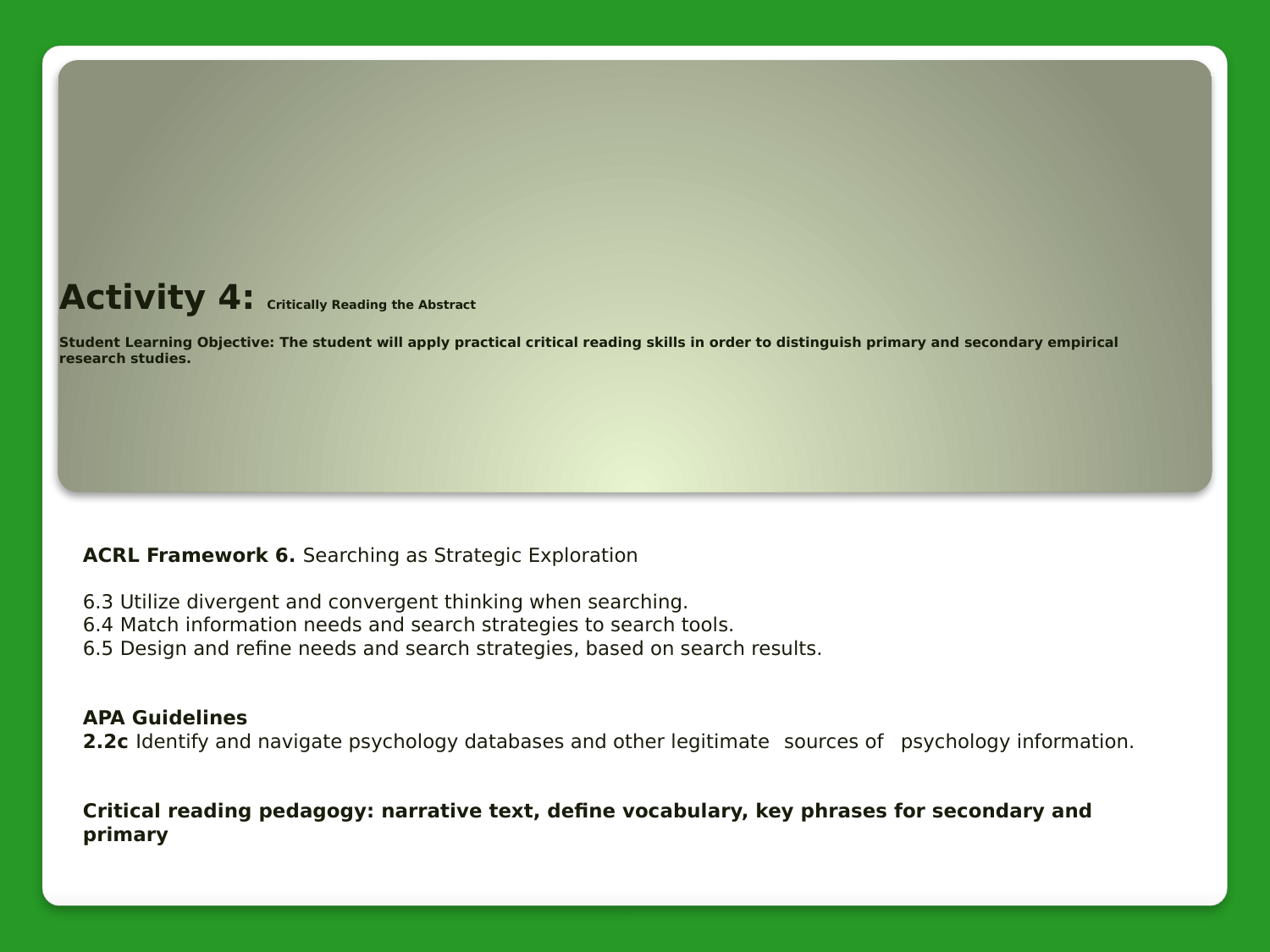

# Activity 4: Critically Reading the Abstract Student Learning Objective: The student will apply practical critical reading skills in order to distinguish primary and secondary empirical research studies.

ACRL Framework 6. Searching as Strategic Exploration

	6.3 Utilize divergent and convergent thinking when searching.
	6.4 Match information needs and search strategies to search tools.
	6.5 Design and refine needs and search strategies, based on search results.

APA Guidelines
	2.2c Identify and navigate psychology databases and other legitimate 	sources of 	psychology information.

Critical reading pedagogy: narrative text, define vocabulary, key phrases for secondary and primary